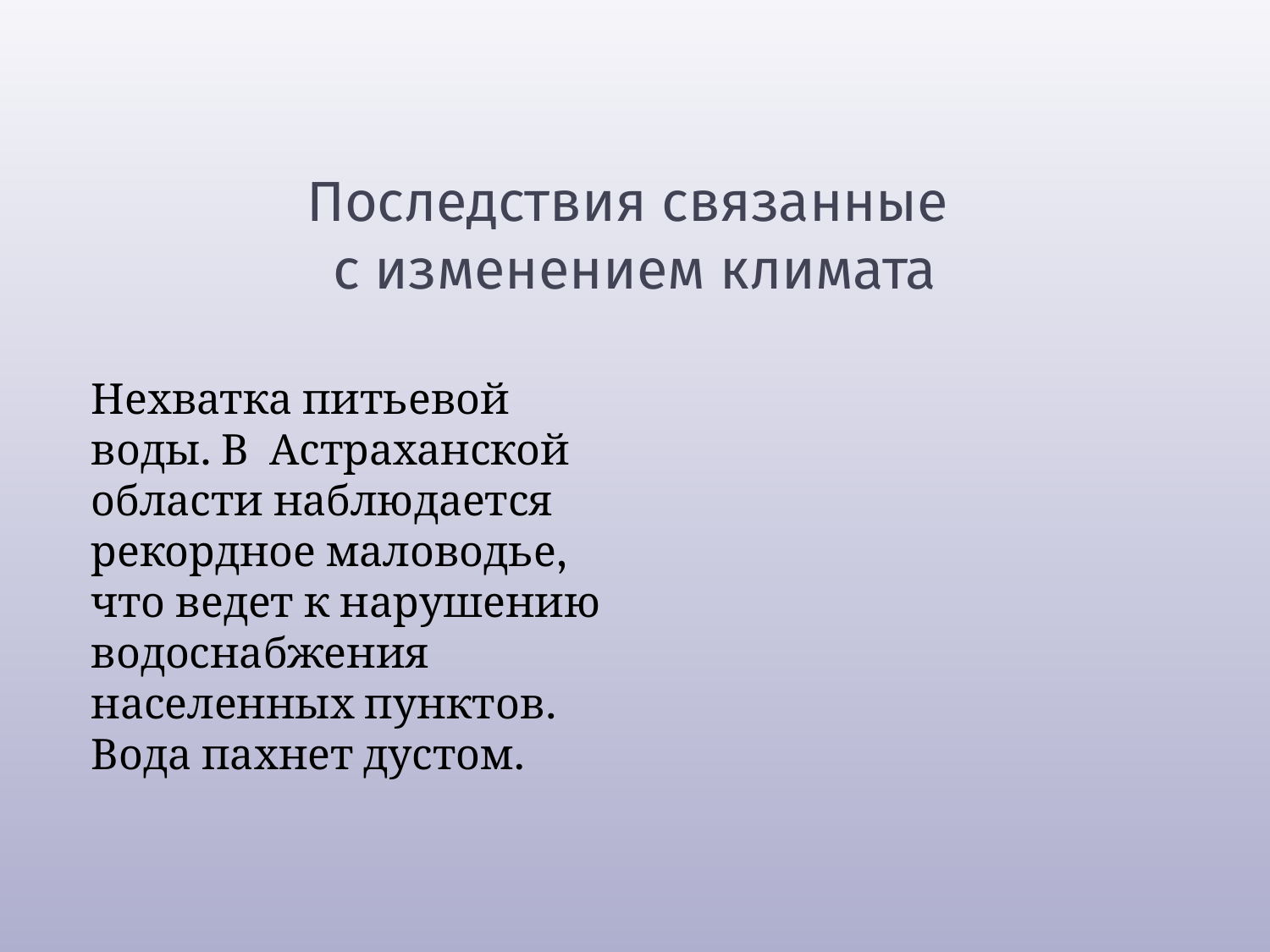

# Последствия связанные с изменением климата

Нехватка питьевой воды. В  Астраханской области наблюдается рекордное маловодье, что ведет к нарушению водоснабжения  населенных пунктов.  Вода пахнет дустом.